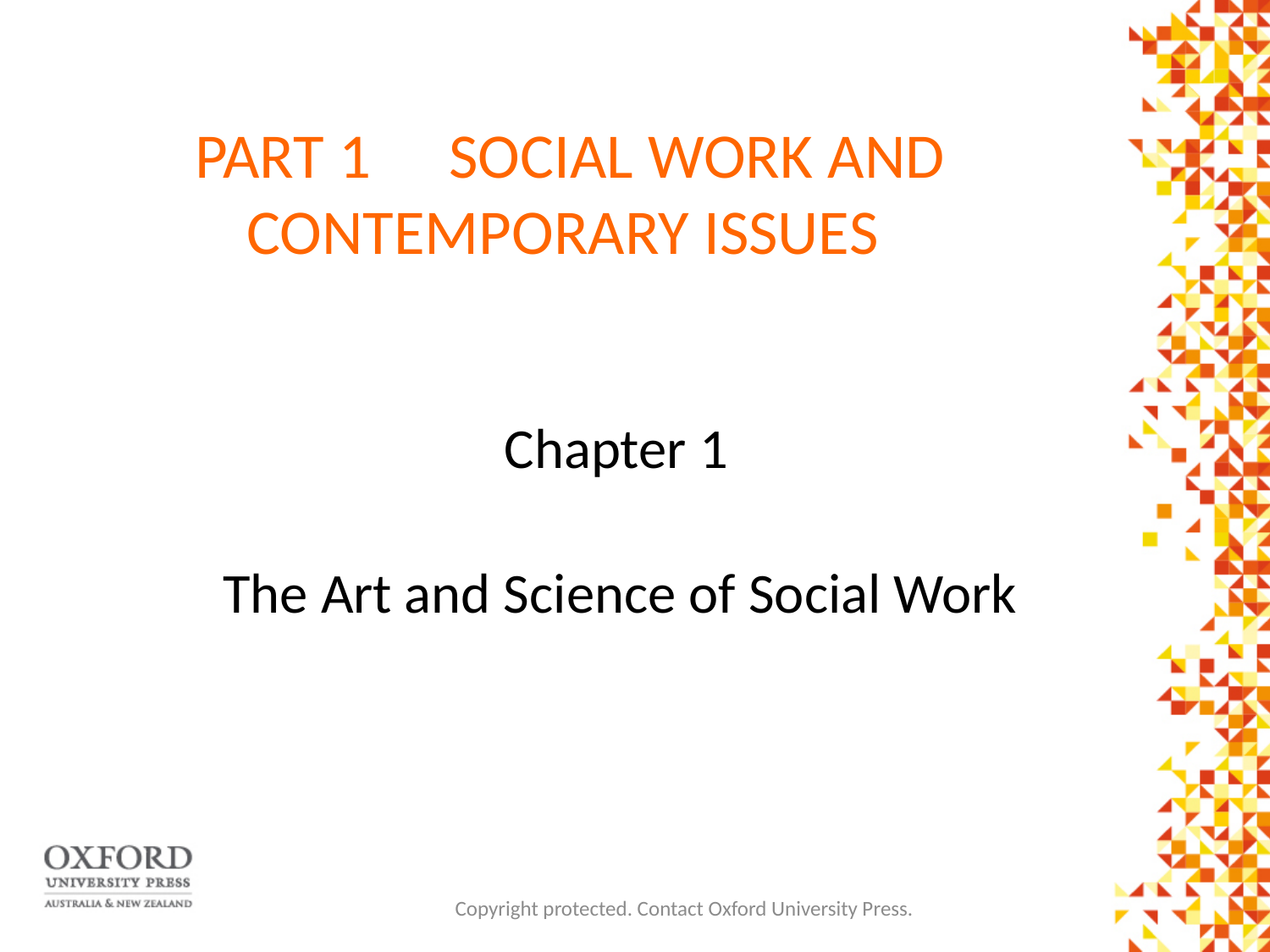

PART 1	SOCIAL WORK AND CONTEMPORARY ISSUES
Chapter 1

# The Art and Science of Social Work
Copyright protected. Contact Oxford University Press.